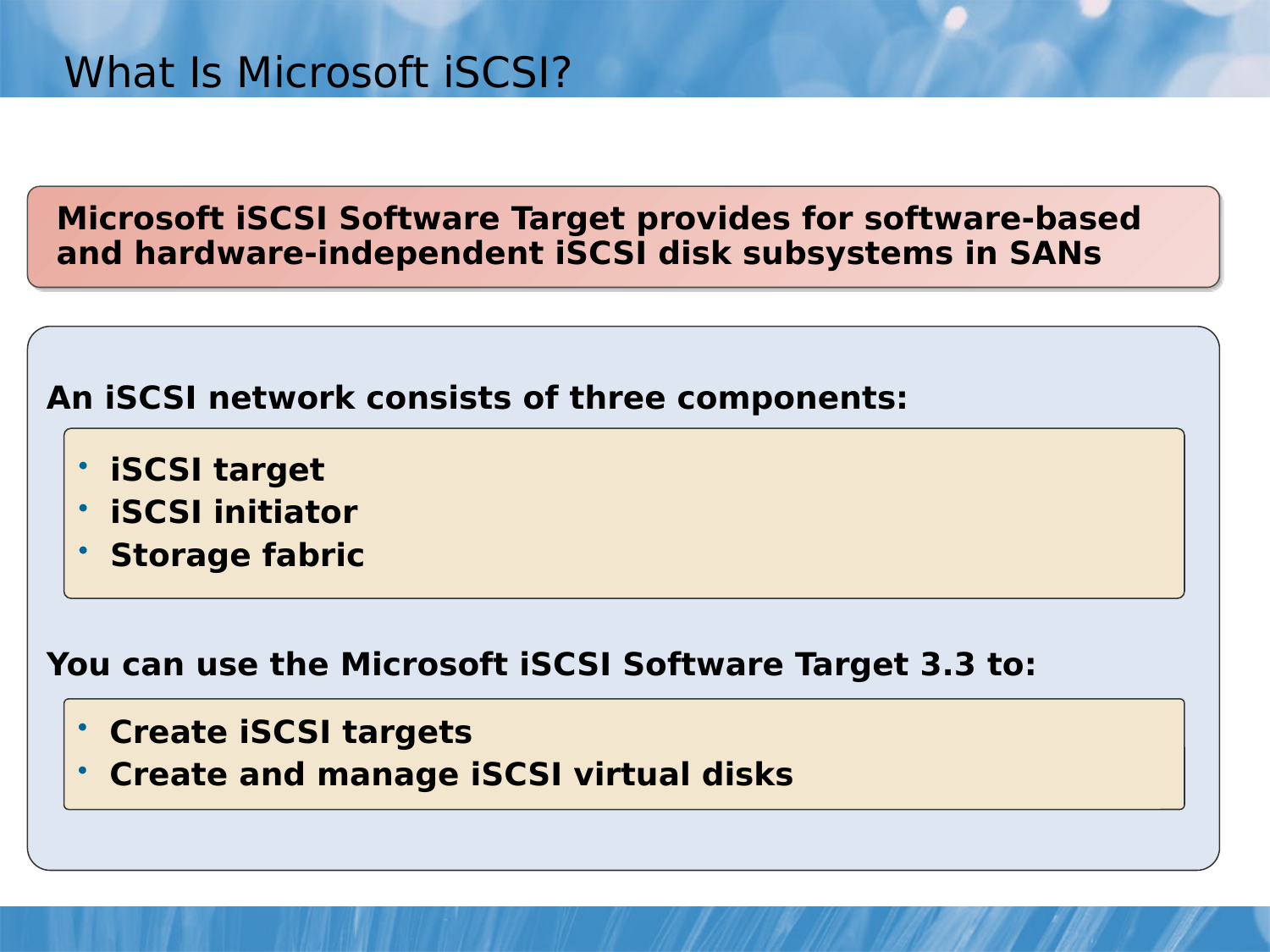

# What Is Microsoft iSCSI?
Microsoft iSCSI Software Target provides for software-based and hardware-independent iSCSI disk subsystems in SANs

An iSCSI network consists of three components:

You can use the Microsoft iSCSI Software Target 3.3 to:
iSCSI target
iSCSI initiator
Storage fabric
Create iSCSI targets
Create and manage iSCSI virtual disks